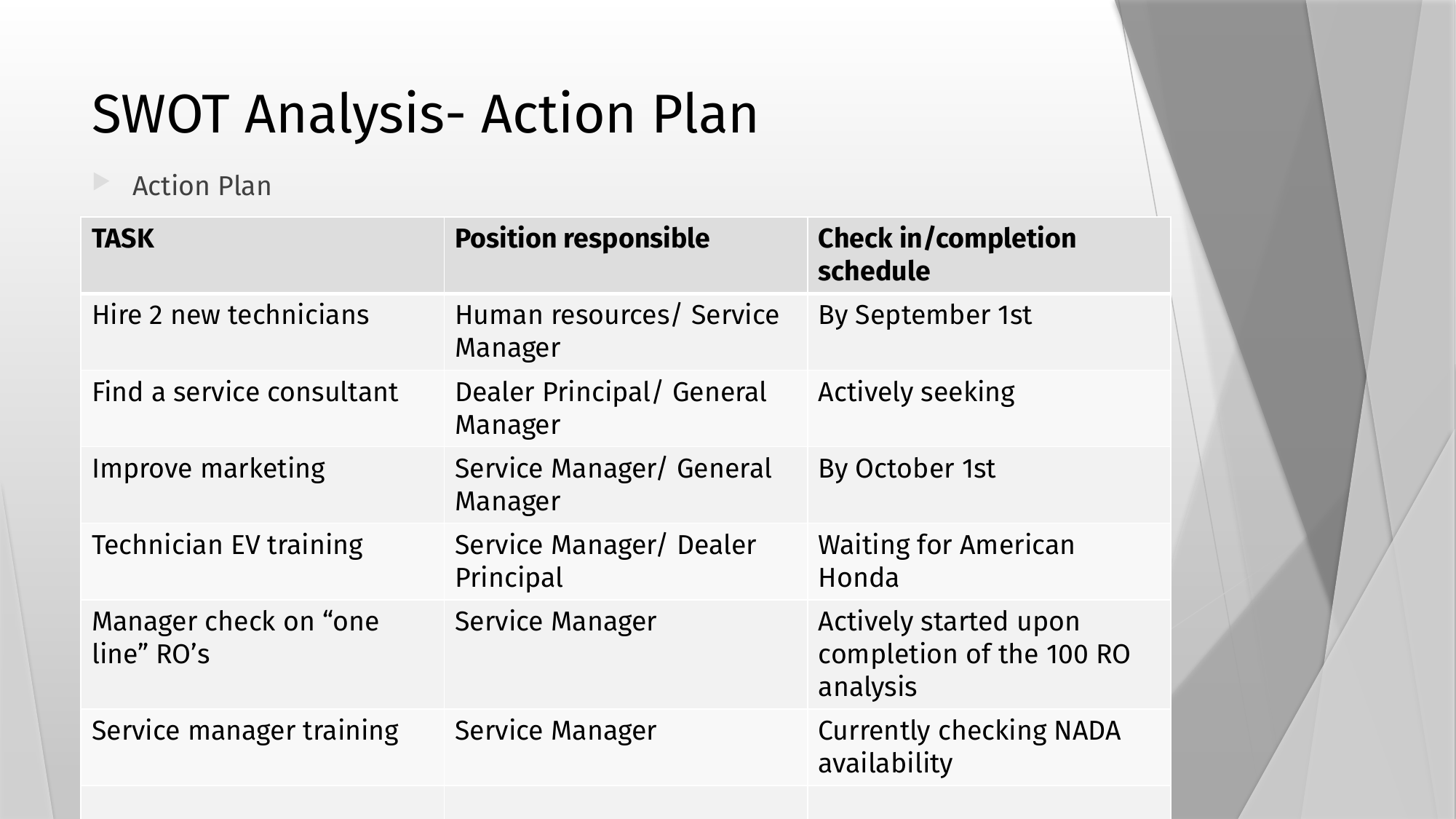

# SWOT Analysis- Action Plan
Action Plan

| TASK | Position responsible | Check in/completion schedule |
| --- | --- | --- |
| Hire 2 new technicians | Human resources/ Service Manager | By September 1st |
| Find a service consultant | Dealer Principal/ General Manager | Actively seeking |
| Improve marketing | Service Manager/ General Manager | By October 1st |
| Technician EV training | Service Manager/ Dealer Principal | Waiting for American Honda |
| Manager check on “one line” RO’s | Service Manager | Actively started upon completion of the 100 RO analysis |
| Service manager training | Service Manager | Currently checking NADA availability |
|  |  |  |